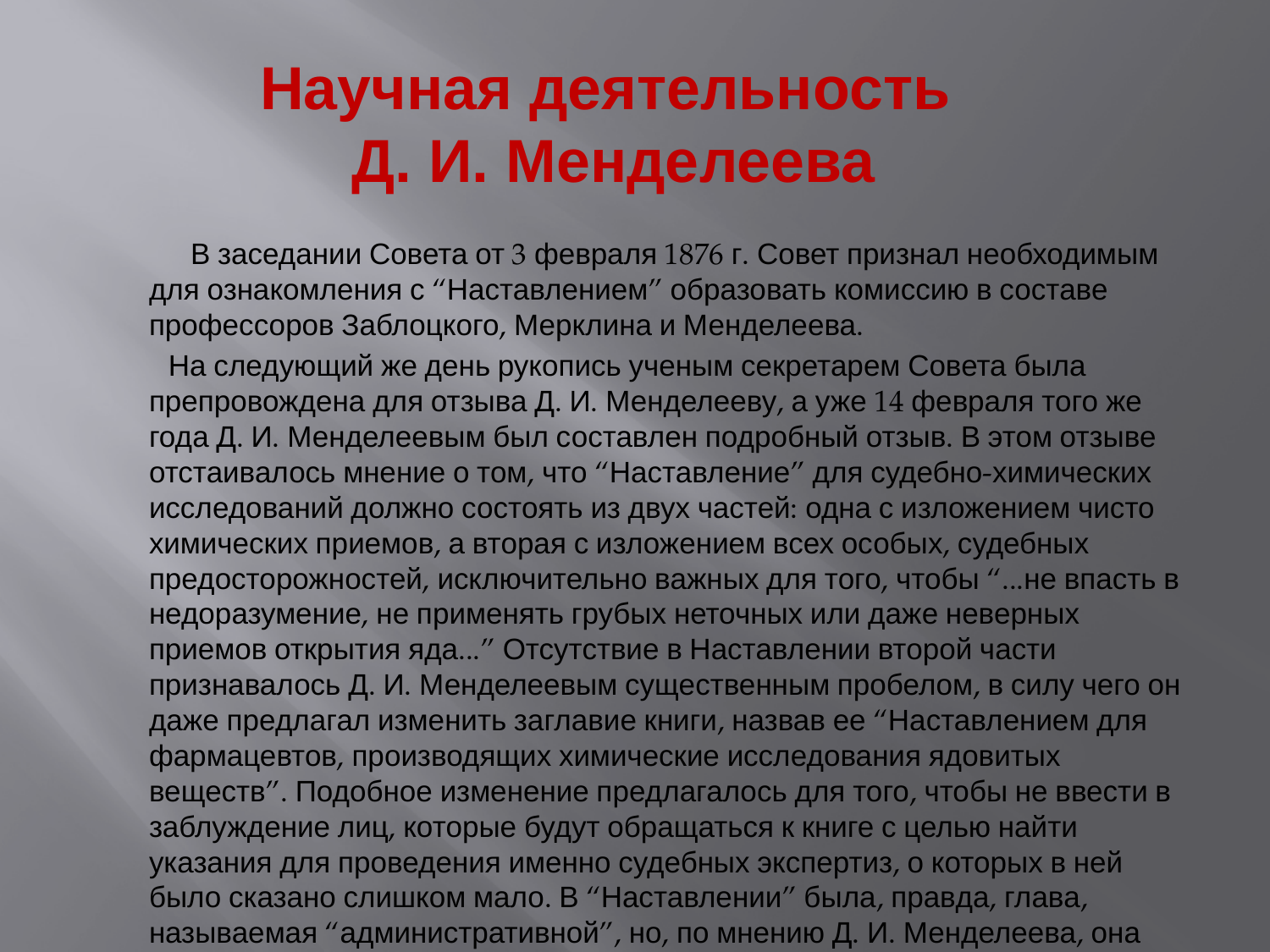

# Научная деятельность Д. И. Менделеева
             В заседании Совета от 3 февраля 1876 г. Совет признал необходимым для ознакомления с “Наставлением” образовать комиссию в составе профессоров Заблоцкого, Мерклина и Менделеева.
          На следующий же день рукопись ученым секретарем Совета была препровождена для отзыва Д. И. Менделееву, а уже 14 февраля того же года Д. И. Менделеевым был составлен подробный отзыв. В этом отзыве отстаивалось мнение о том, что “Наставление” для судебно-химических исследований должно состоять из двух частей: одна с изложением чисто химических приемов, а вторая с изложением всех особых, судебных предосторожностей, исключительно важных для того, чтобы “...не впасть в недоразумение, не применять грубых неточных или даже неверных приемов открытия яда...” Отсутствие в Наставлении второй части признавалось Д. И. Менделеевым существенным пробелом, в силу чего он даже предлагал изменить заглавие книги, назвав ее “Наставлением для фармацевтов, производящих химические исследования ядовитых веществ”. Подобное изменение предлагалось для того, чтобы не ввести в заблуждение лиц, которые будут обращаться к книге с целью найти указания для проведения именно судебных экспертиз, о которых в ней было сказано слишком мало. В “Наставлении” была, правда, глава, называемая “административной”, но, по мнению Д. И. Менделеева, она отличалась слабостью и неполнотою .